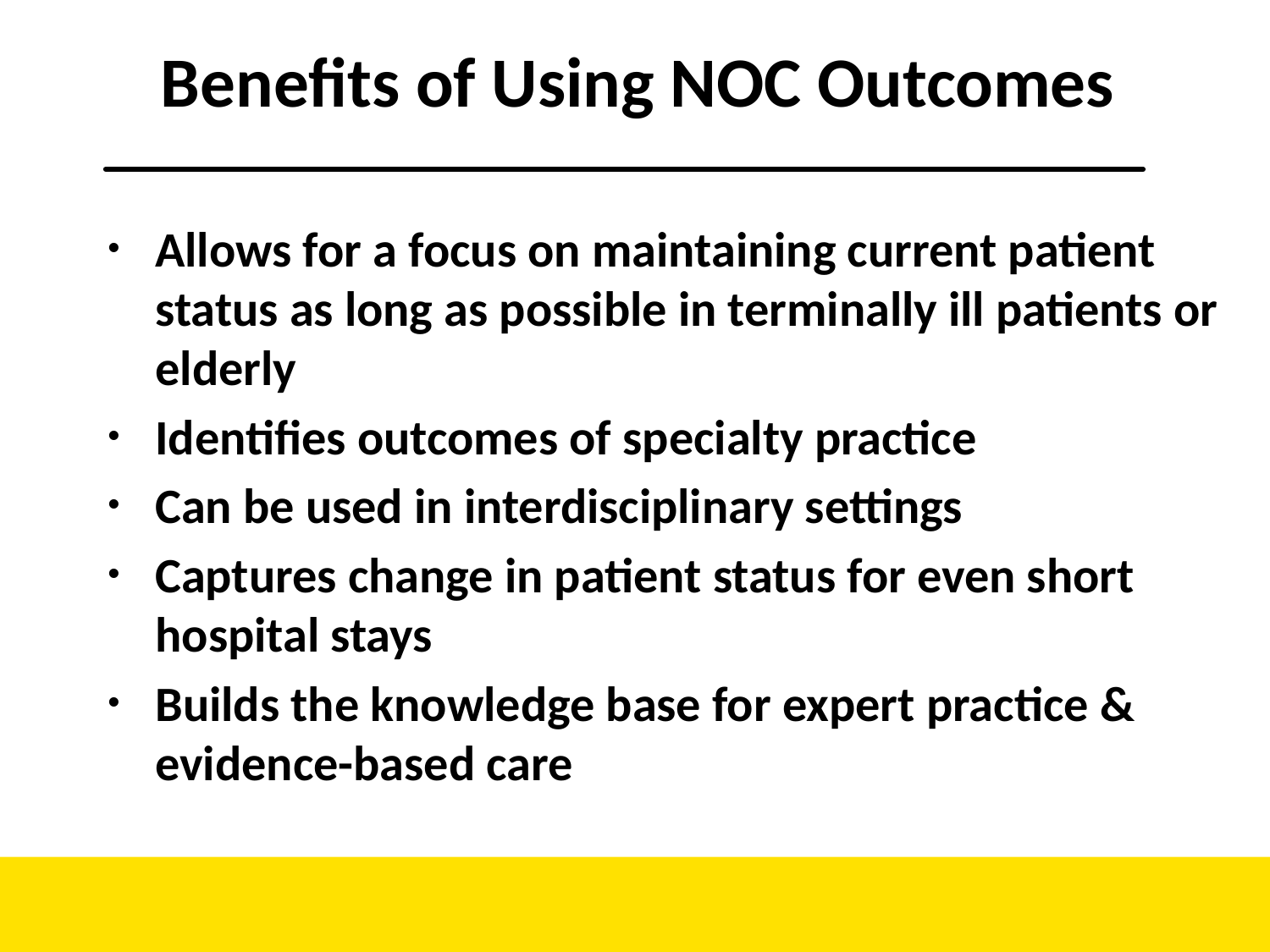

# Benefits of Using NOC Outcomes
Allows for a focus on maintaining current patient status as long as possible in terminally ill patients or  elderly
Identifies outcomes of specialty practice
Can be used in interdisciplinary settings
Captures change in patient status for even short hospital stays
Builds the knowledge base for expert practice & evidence-based care